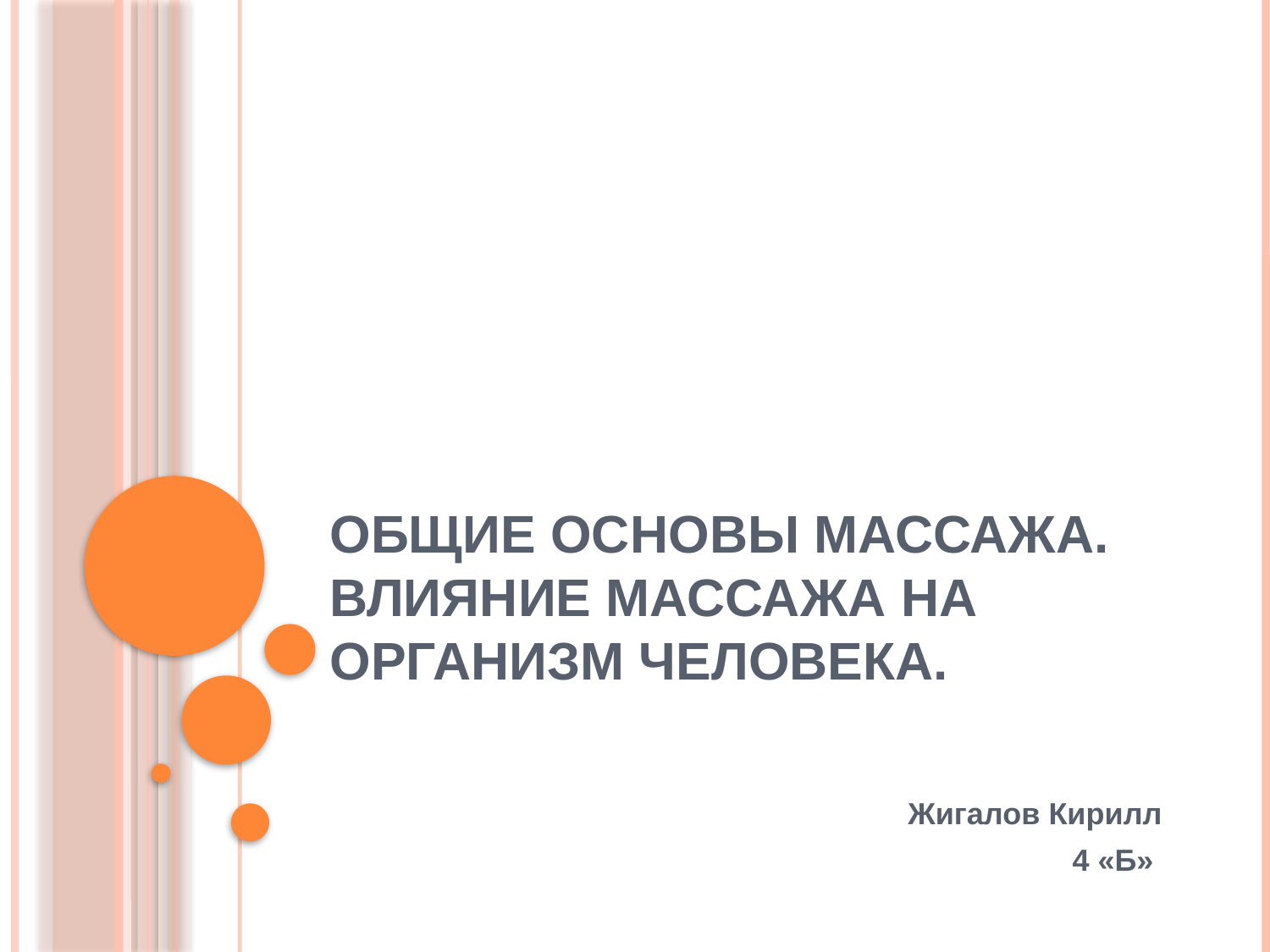

# Общие основы массажа. Влияние массажа на организм человека.

Жигалов Кирилл
4 «Б»